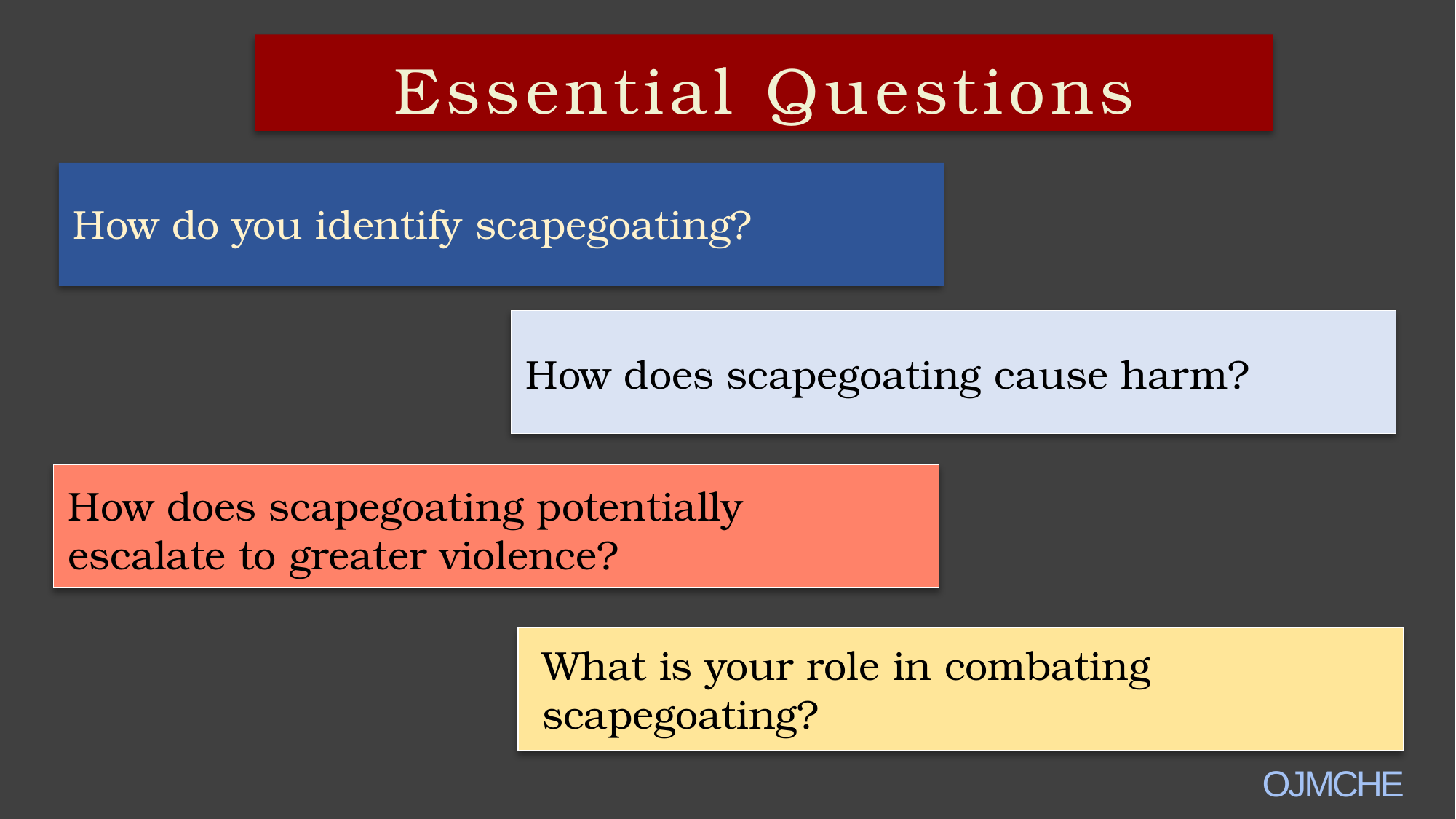

# Essential Questions
Essential Questions

How do you identify scapegoating?

How does scapegoating cause harm?

How does scapegoating potentially escalate to greater violence?
What is your role in combating scapegoating?

OJMCHE